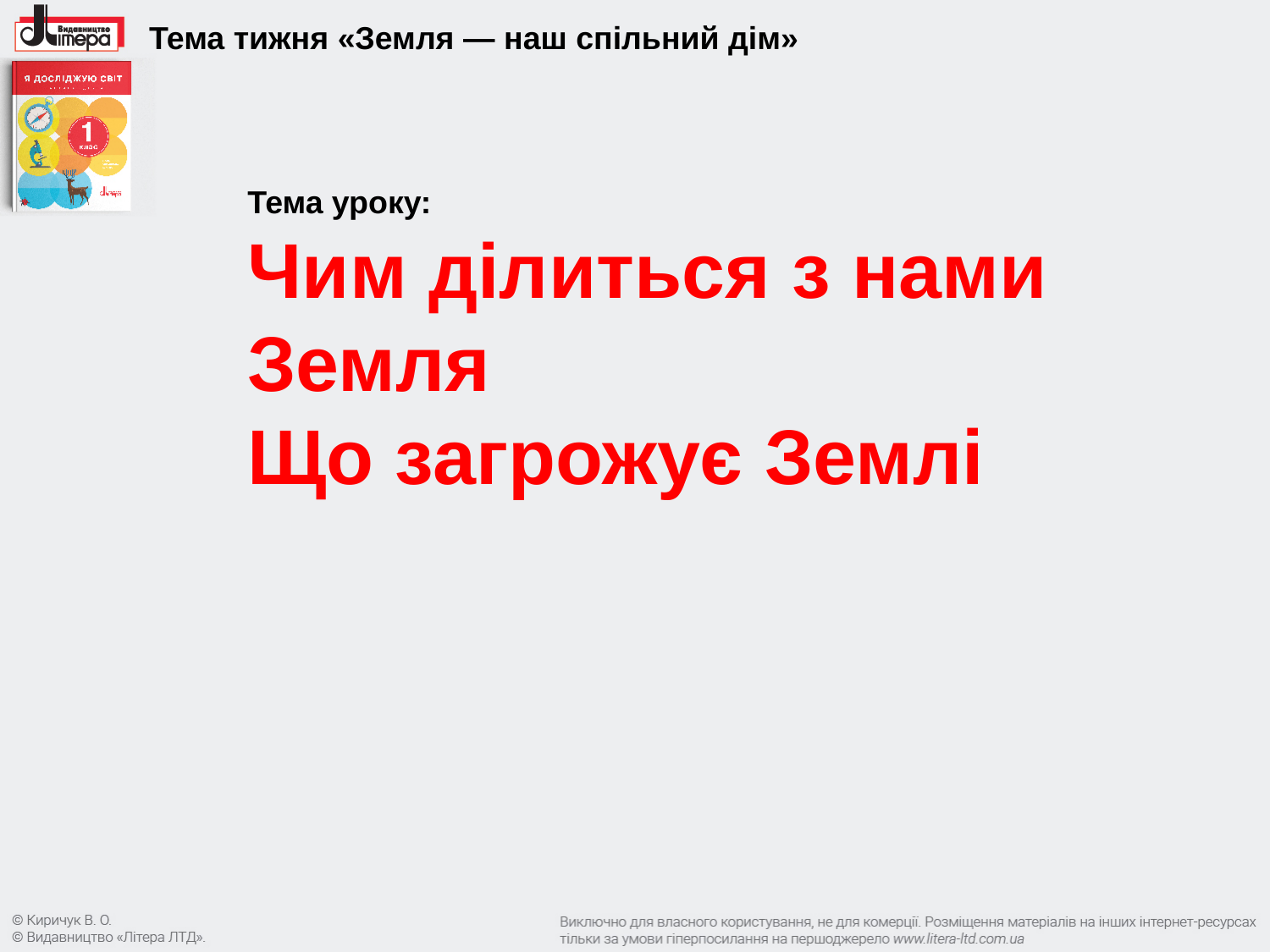

Тема тижня «Земля — наш спільний дім»
Тема уроку:
Чим ділиться з нами Земля
Що загрожує Землі